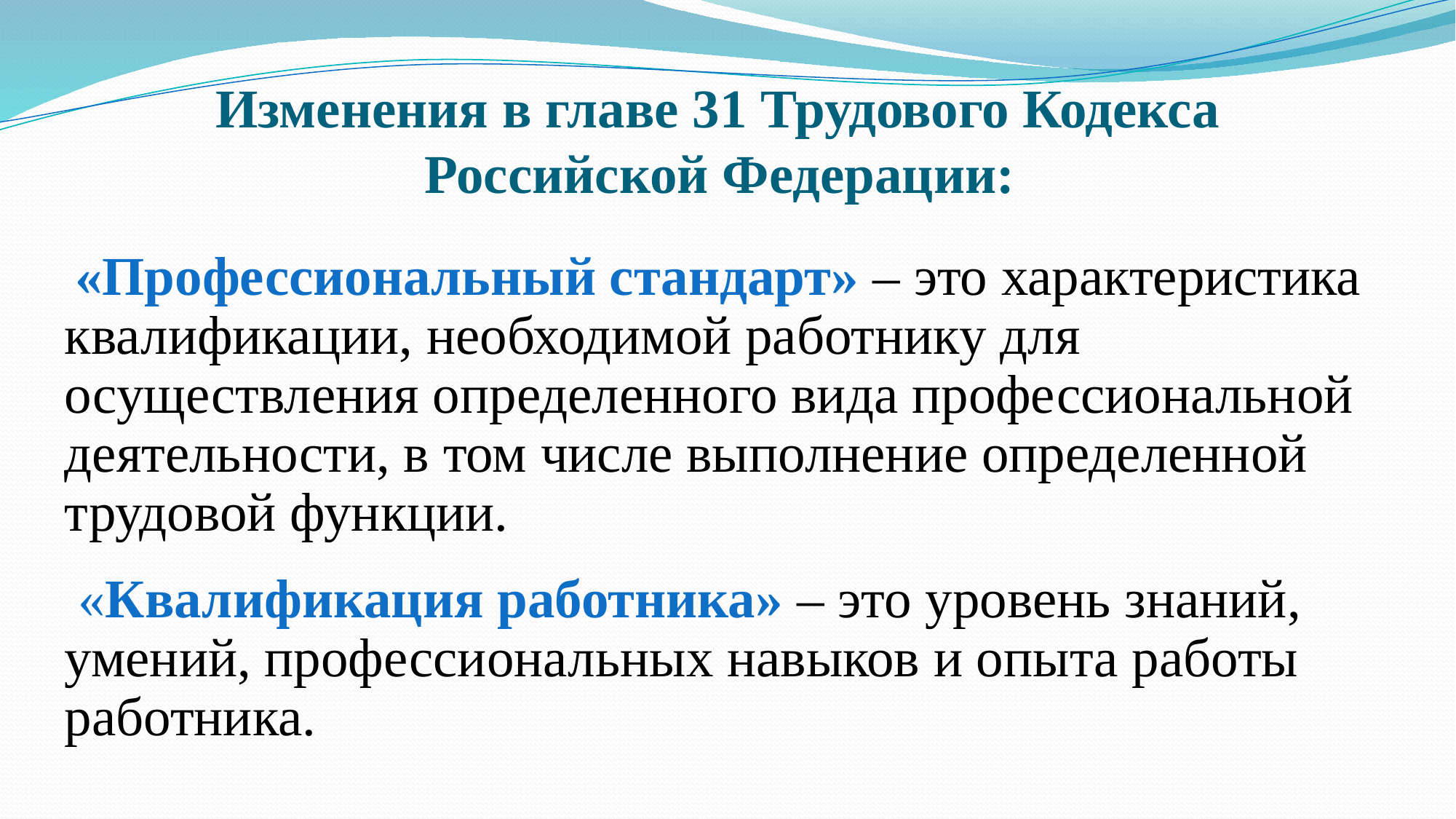

Изменения в главе 31 Трудового Кодекса
Российской Федерации:
 «Профессиональный стандарт» – это характеристика квалификации, необходимой работнику для осуществления определенного вида профессиональной деятельности, в том числе выполнение определенной трудовой функции.
 «Квалификация работника» – это уровень знаний, умений, профессиональных навыков и опыта работы работника.